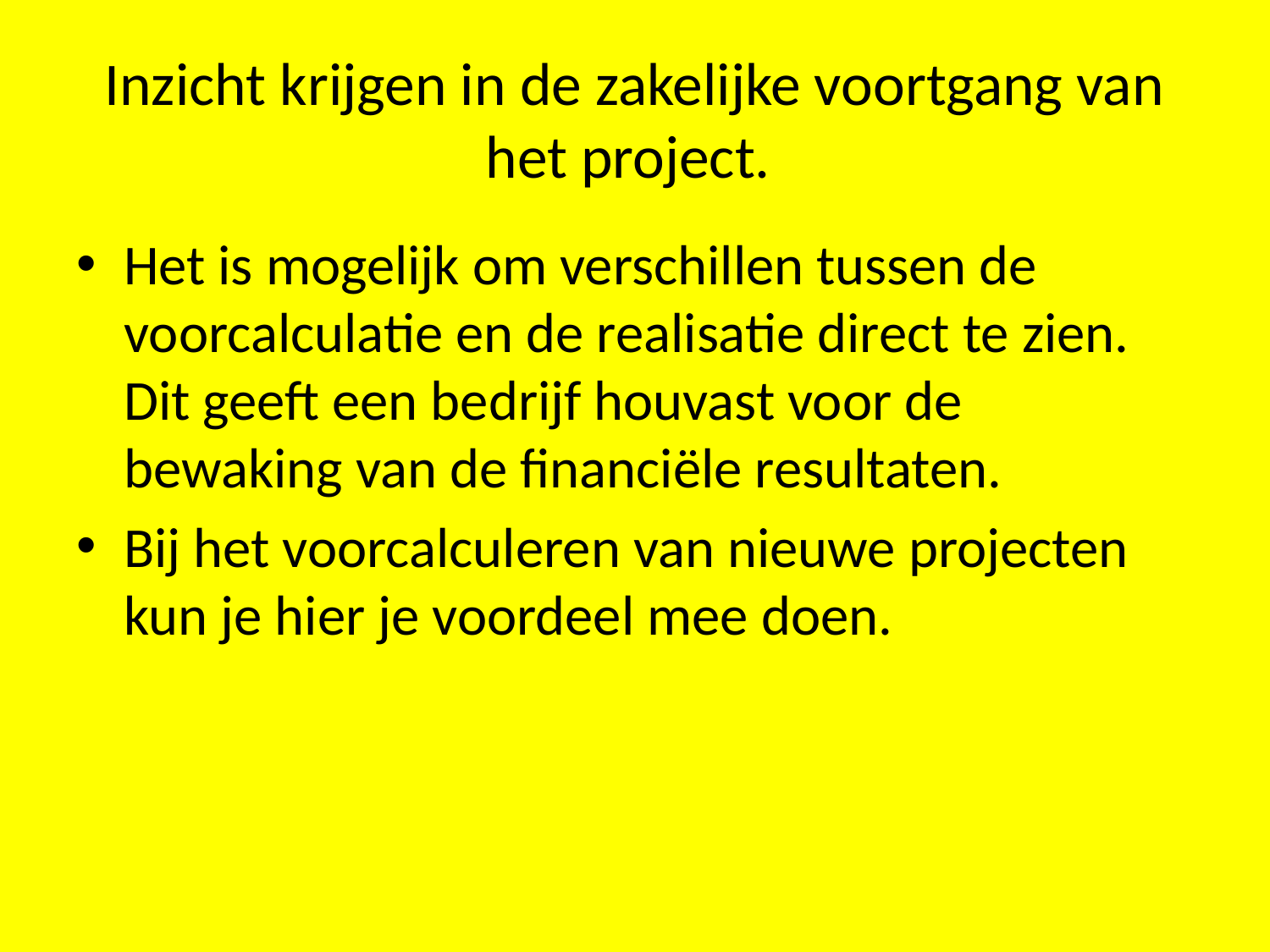

# Inzicht krijgen in de zakelijke voortgang van het project.
Het is mogelijk om verschillen tussen de voorcalculatie en de realisatie direct te zien. Dit geeft een bedrijf houvast voor de bewaking van de financiële resultaten.
Bij het voorcalculeren van nieuwe projecten kun je hier je voordeel mee doen.